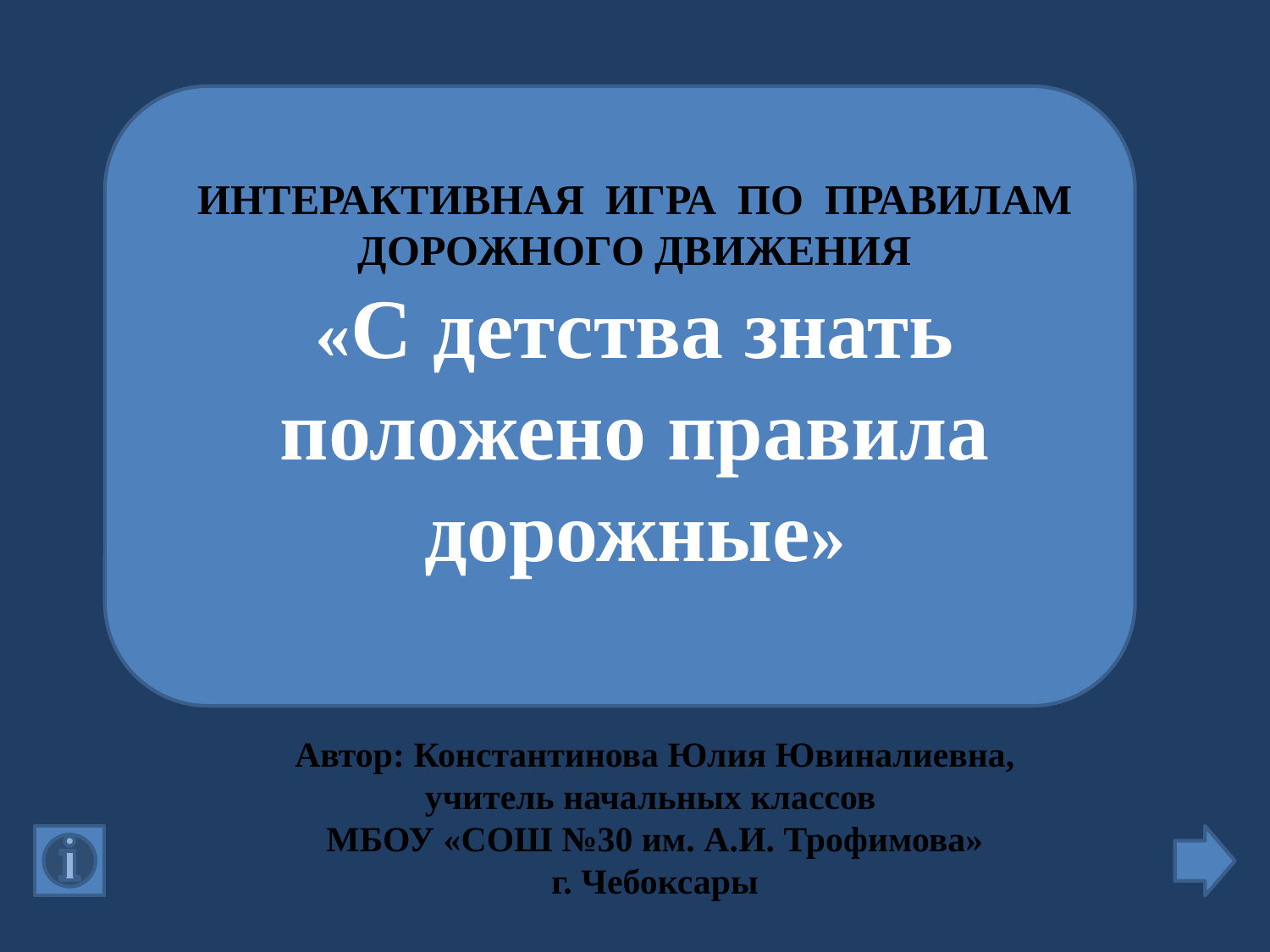

ИНТЕРАКТИВНАЯ  ИГРА  ПО  ПРАВИЛАМ ДОРОЖНОГО ДВИЖЕНИЯ
«С детства знать положено правила дорожные»
Автор: Константинова Юлия Ювиналиевна,
учитель начальных классов
МБОУ «СОШ №30 им. А.И. Трофимова»
 г. Чебоксары